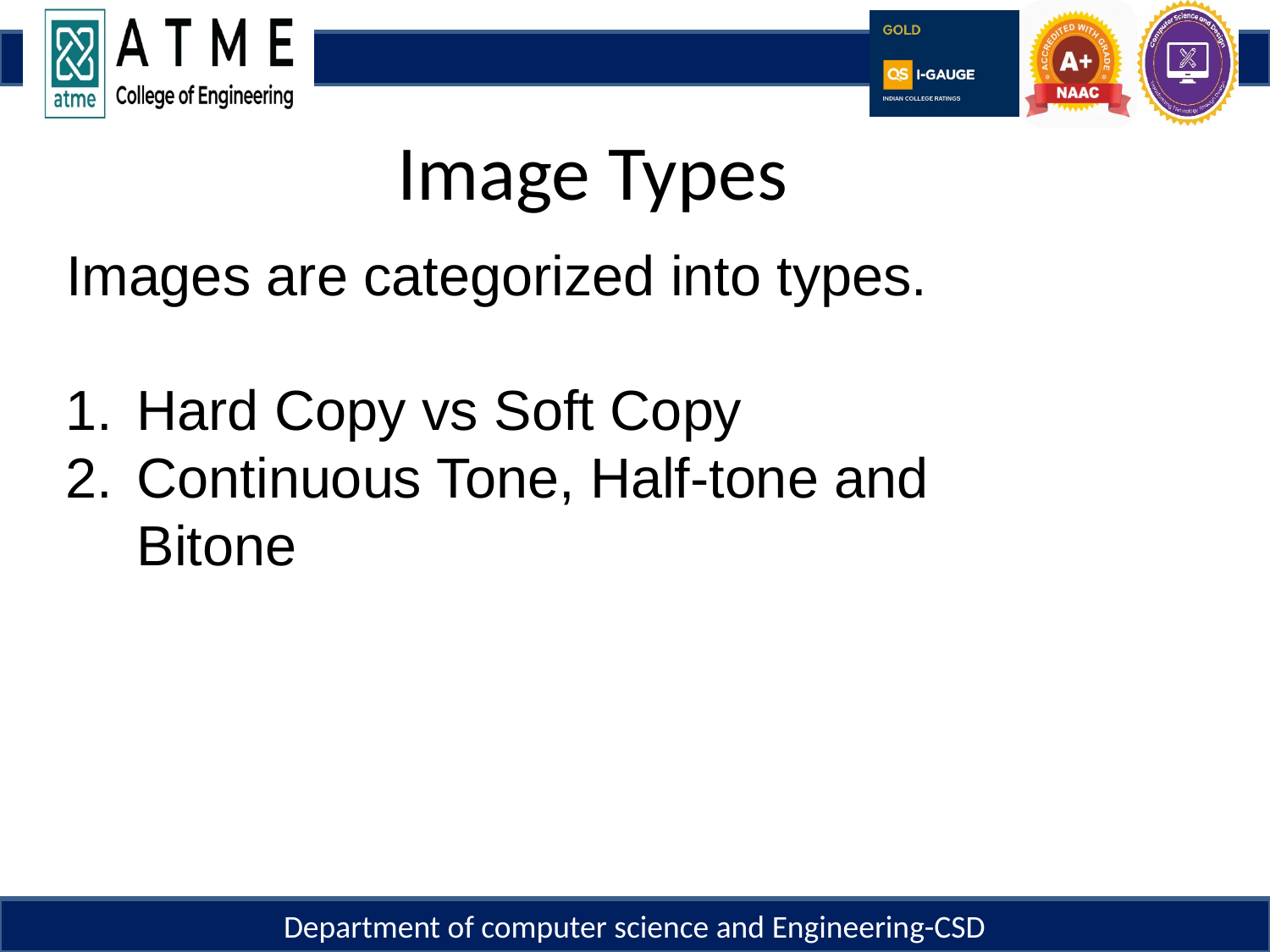

# Image Types
Images are categorized into types.

Hard Copy vs Soft Copy
Continuous Tone, Half-tone and Bitone
Department of computer science and Engineering-CSD